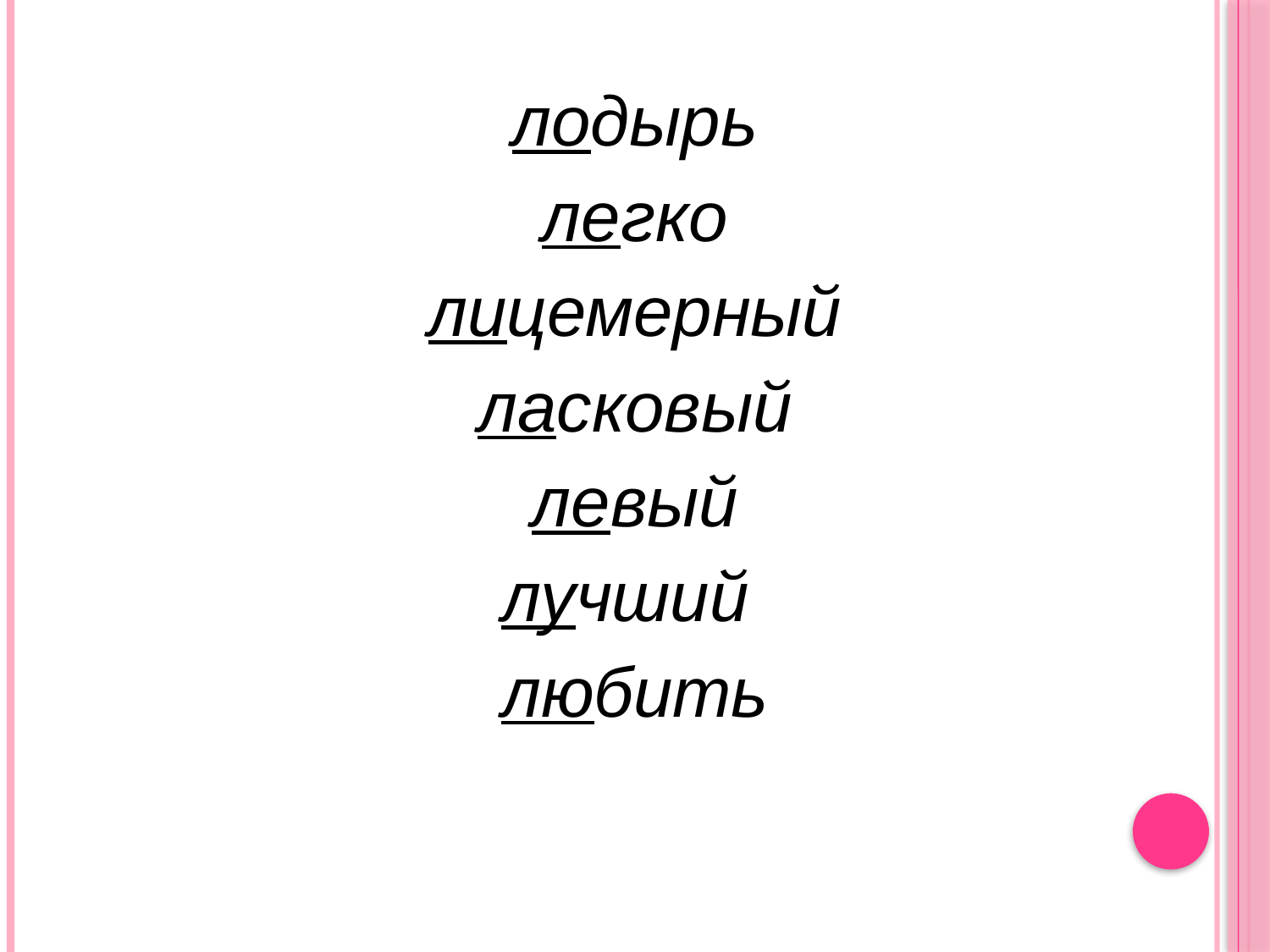

лодырь
легко
лицемерный
ласковый
левый
лучший
любить